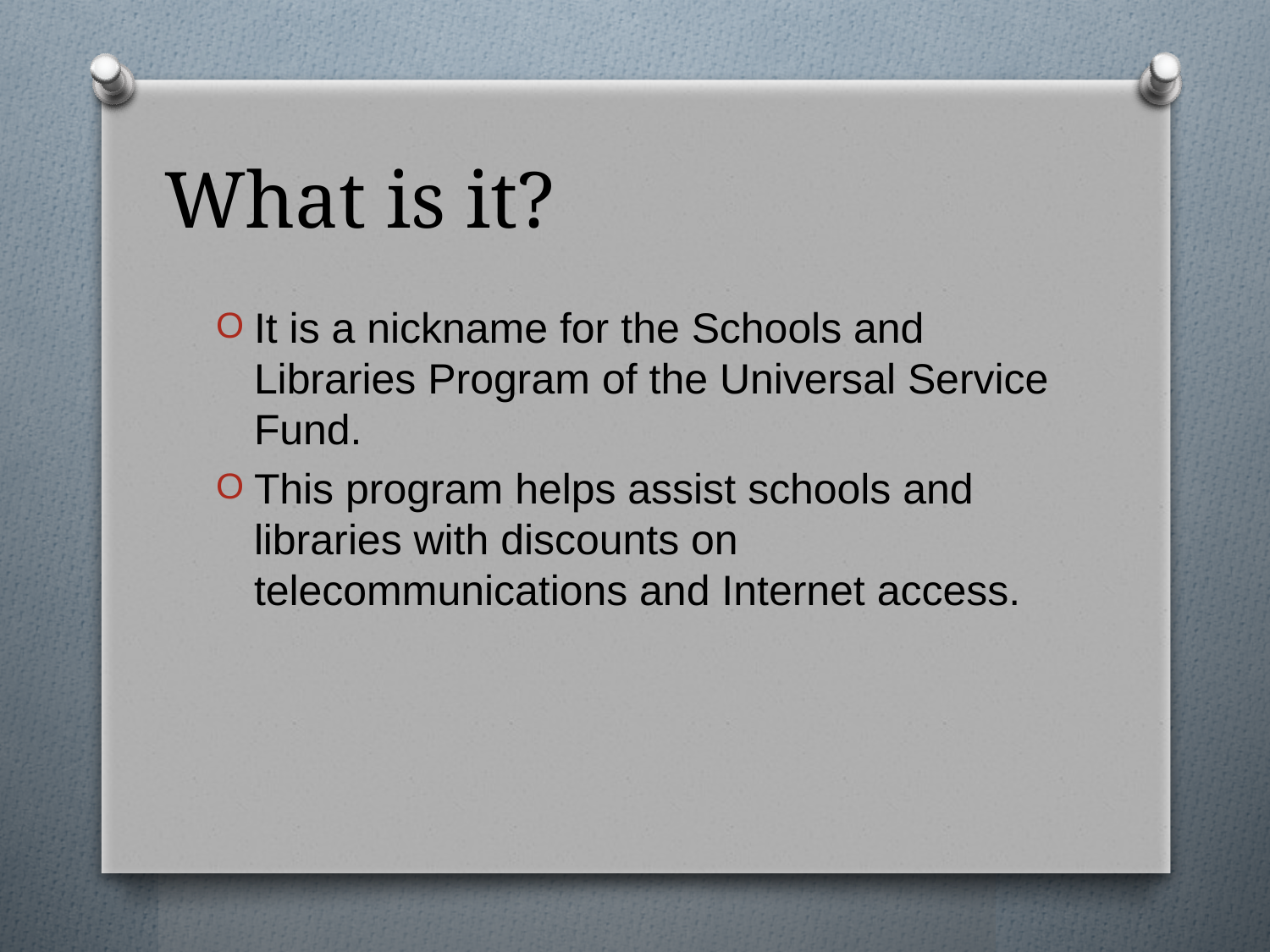

# What is it?
It is a nickname for the Schools and Libraries Program of the Universal Service Fund.
This program helps assist schools and libraries with discounts on telecommunications and Internet access.